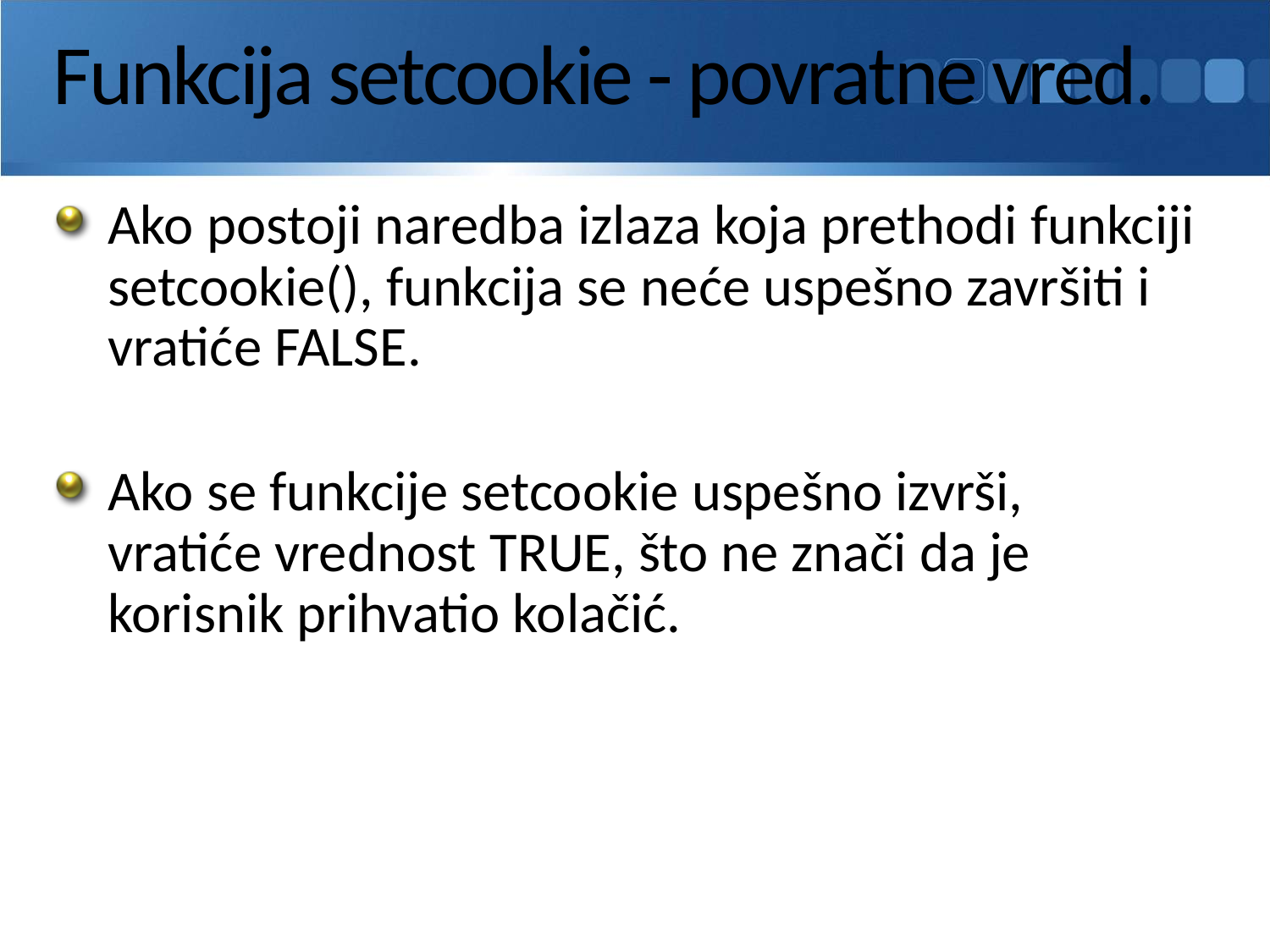

# Funkcija setcookie - povratne vred.
Ako postoji naredba izlaza koja prethodi funkciji setcookie(), funkcija se neće uspešno završiti i vratiće FALSE.

Ako se funkcije setcookie uspešno izvrši,
vratiće vrednost TRUE, što ne znači da je korisnik prihvatio kolačić.